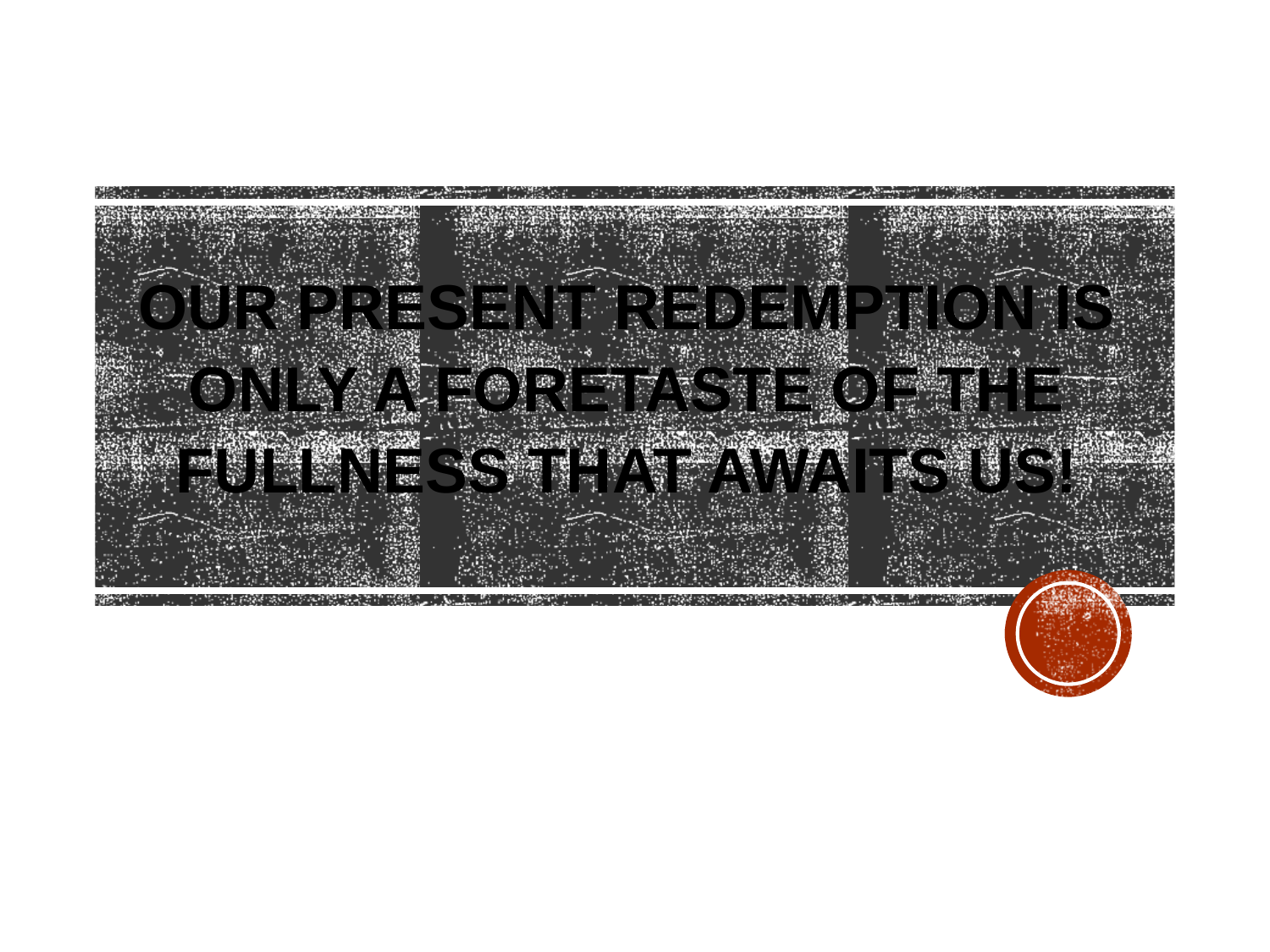

OUR PRESENT REDEMPTION IS ONLY A FORETASTE OF THE FULLNESS THAT AWAITS US!